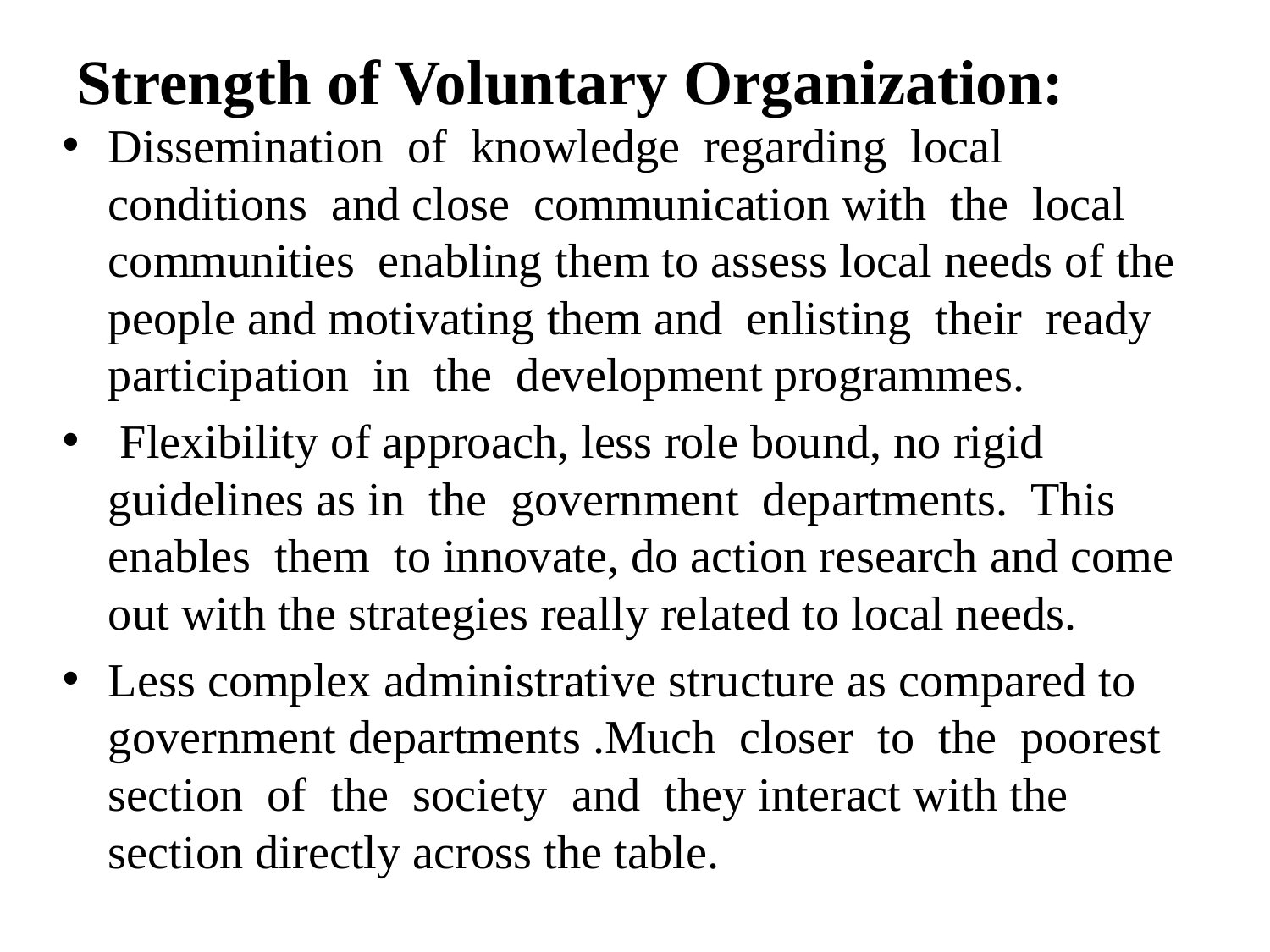

# Strength of Voluntary Organization:
Dissemination  of  knowledge  regarding  local  conditions  and close  communication with  the  local      communities  enabling them to assess local needs of the people and motivating them and  enlisting  their  ready  participation  in  the  development programmes.
 Flexibility of approach, less role bound, no rigid guidelines as in  the  government  departments.  This  enables  them  to innovate, do action research and come out with the strategies really related to local needs.
Less complex administrative structure as compared to government departments .Much  closer  to  the  poorest  section  of  the  society  and  they interact with the section directly across the table.